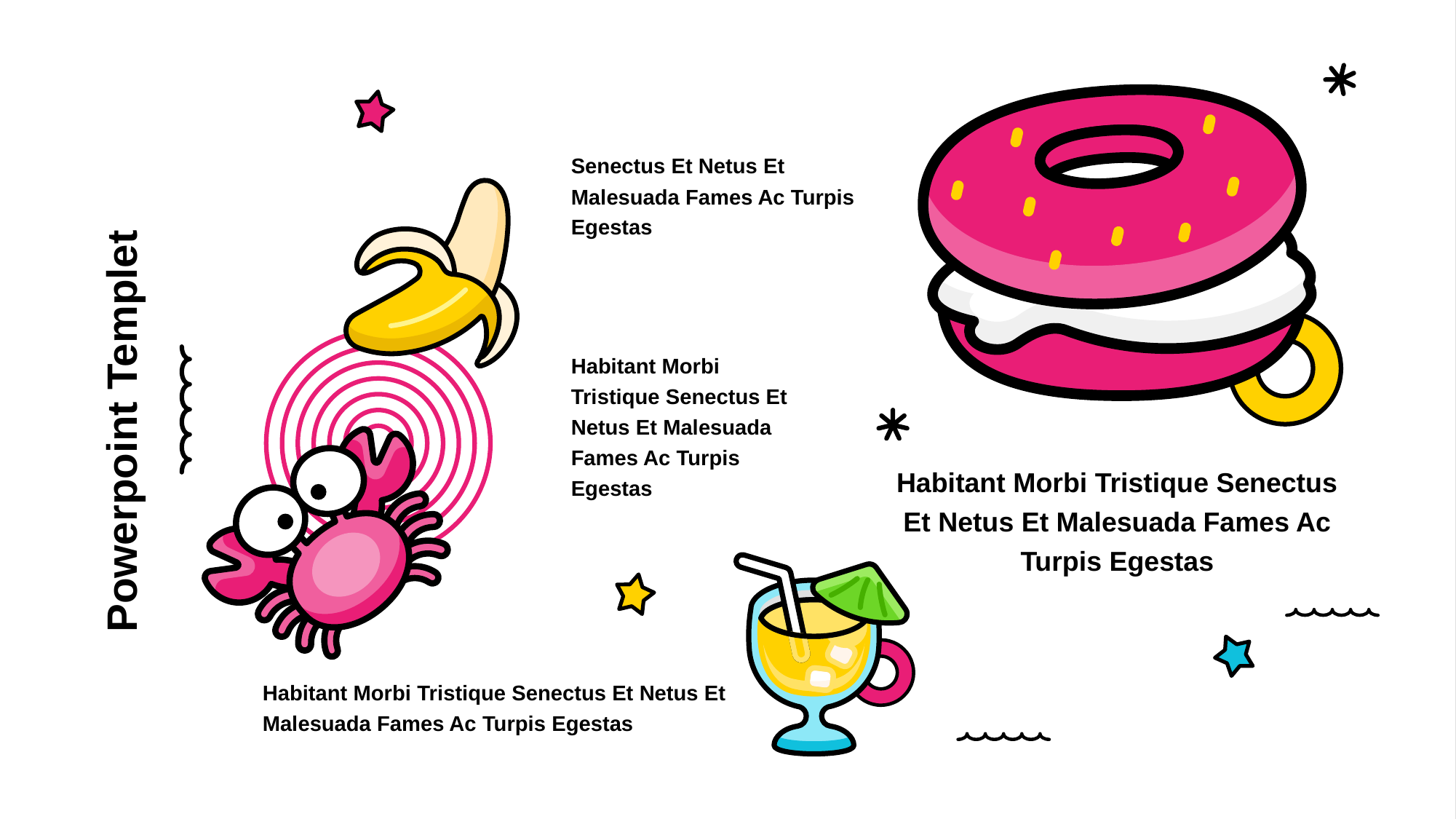

Senectus Et Netus Et Malesuada Fames Ac Turpis Egestas

Habitant Morbi Tristique Senectus Et Netus Et Malesuada Fames Ac Turpis Egestas
Powerpoint Templet

Habitant Morbi Tristique Senectus Et Netus Et Malesuada Fames Ac Turpis Egestas

Habitant Morbi Tristique Senectus Et Netus Et Malesuada Fames Ac Turpis Egestas